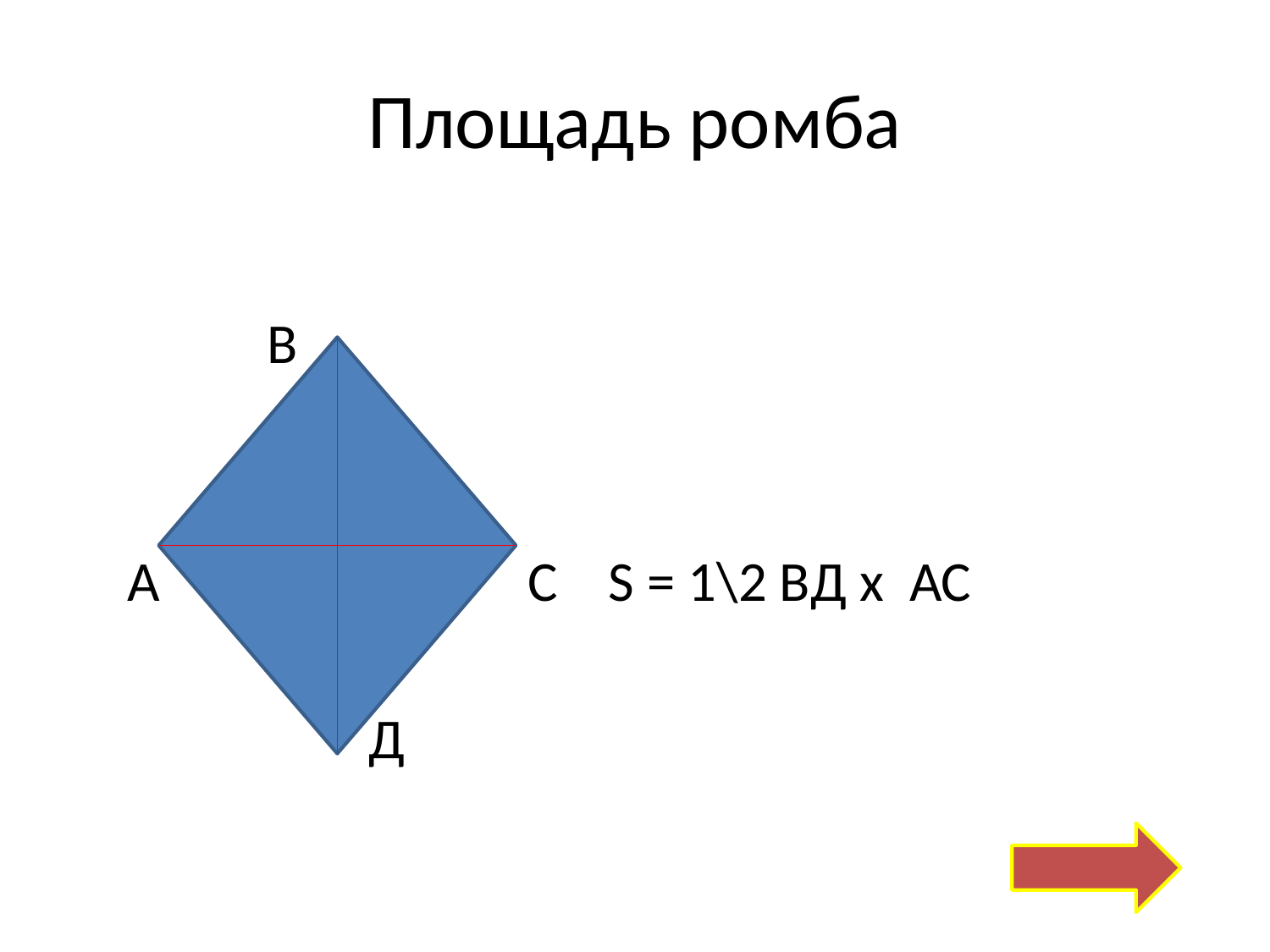

# Площадь ромба

               В

    А                             С    S = 1\2 ВД x  АС

                       Д